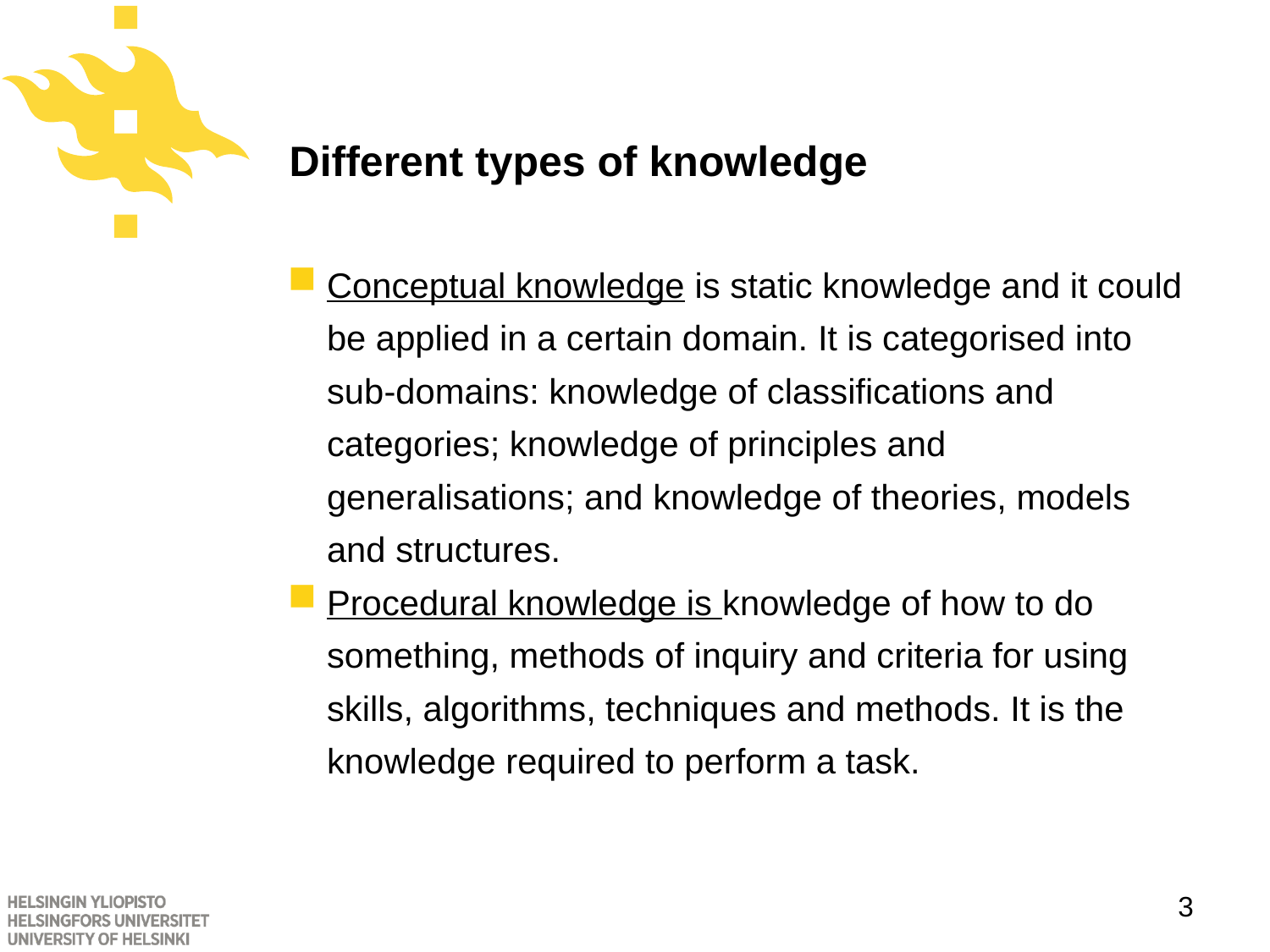

# Different types of knowledge
Conceptual knowledge is static knowledge and it could be applied in a certain domain. It is categorised into sub-domains: knowledge of classifications and categories; knowledge of principles and generalisations; and knowledge of theories, models and structures.
Procedural knowledge is knowledge of how to do something, methods of inquiry and criteria for using skills, algorithms, techniques and methods. It is the knowledge required to perform a task.
3